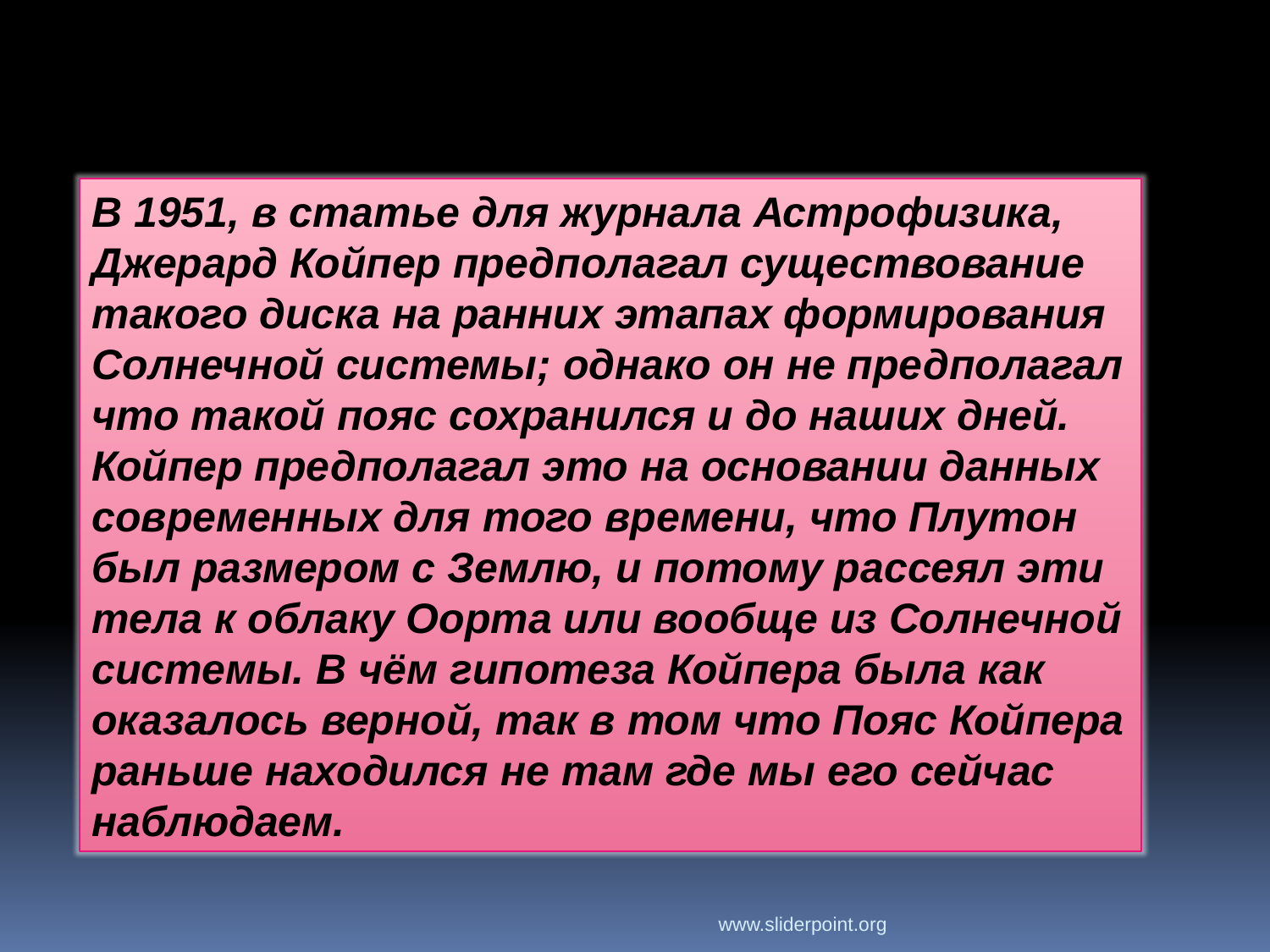

В 1951, в статье для журнала Астрофизика, Джерард Койпер предполагал существование такого диска на ранних этапах формирования Солнечной системы; однако он не предполагал что такой пояс сохранился и до наших дней. Койпер предполагал это на основании данных современных для того времени, что Плутон был размером с Землю, и потому рассеял эти тела к облаку Оорта или вообще из Солнечной системы. В чём гипотеза Койпера была как оказалось верной, так в том что Пояс Койпера раньше находился не там где мы его сейчас наблюдаем.
www.sliderpoint.org